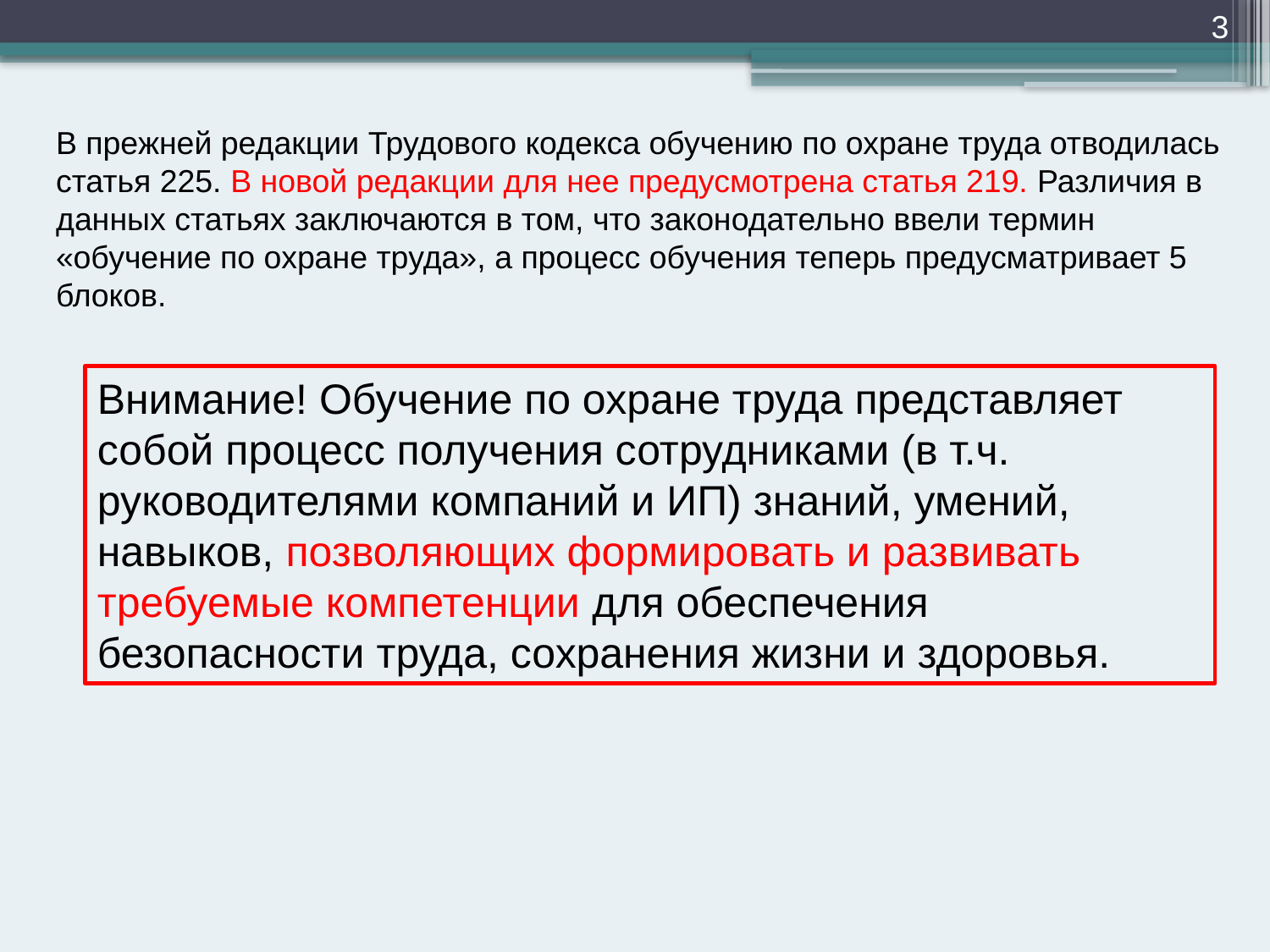

3
В прежней редакции Трудового кодекса обучению по охране труда отводилась статья 225. В новой редакции для нее предусмотрена статья 219. Различия в данных статьях заключаются в том, что законодательно ввели термин «обучение по охране труда», а процесс обучения теперь предусматривает 5 блоков.
Внимание! Обучение по охране труда представляет собой процесс получения сотрудниками (в т.ч. руководителями компаний и ИП) знаний, умений, навыков, позволяющих формировать и развивать требуемые компетенции для обеспечения безопасности труда, сохранения жизни и здоровья.